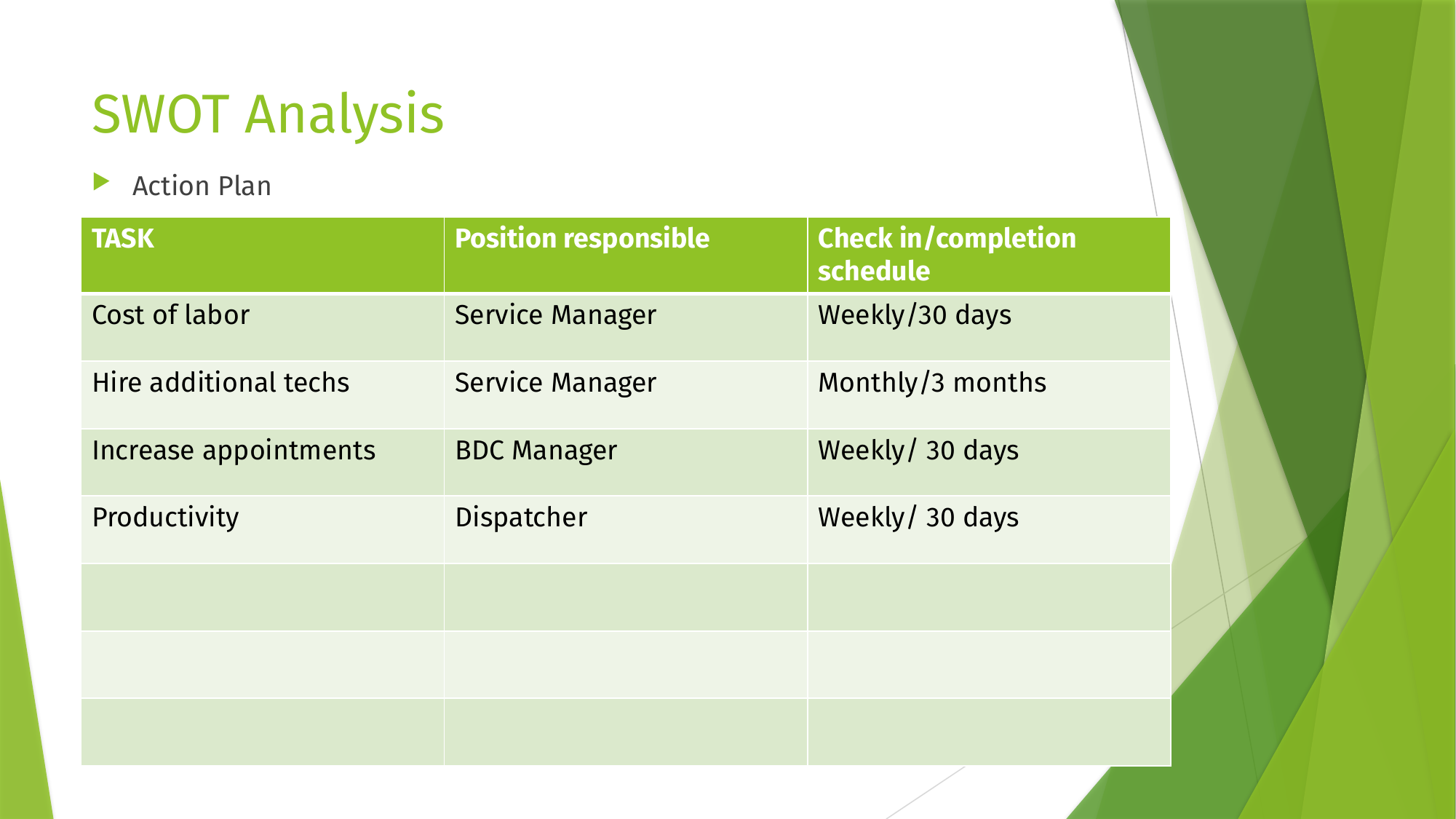

# SWOT Analysis
Action Plan

| TASK | Position responsible | Check in/completion schedule |
| --- | --- | --- |
| Cost of labor | Service Manager | Weekly/30 days |
| Hire additional techs | Service Manager | Monthly/3 months |
| Increase appointments | BDC Manager | Weekly/ 30 days |
| Productivity | Dispatcher | Weekly/ 30 days |
|  |  |  |
|  |  |  |
|  |  |  |